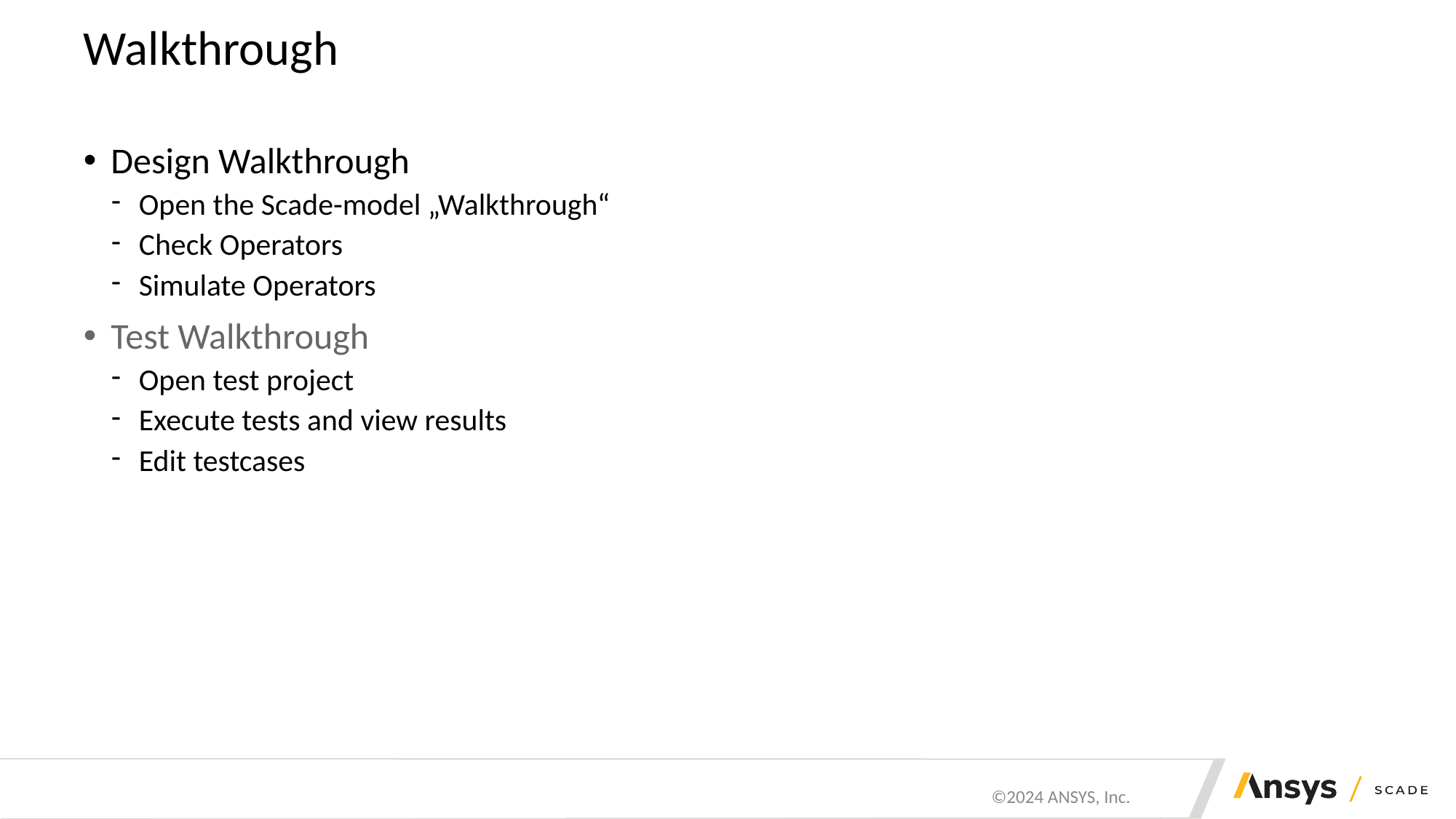

# Walkthrough
Design Walkthrough
Open the Scade-model „Walkthrough“
Check Operators
Simulate Operators
Test Walkthrough
Open test project
Execute tests and view results
Edit testcases